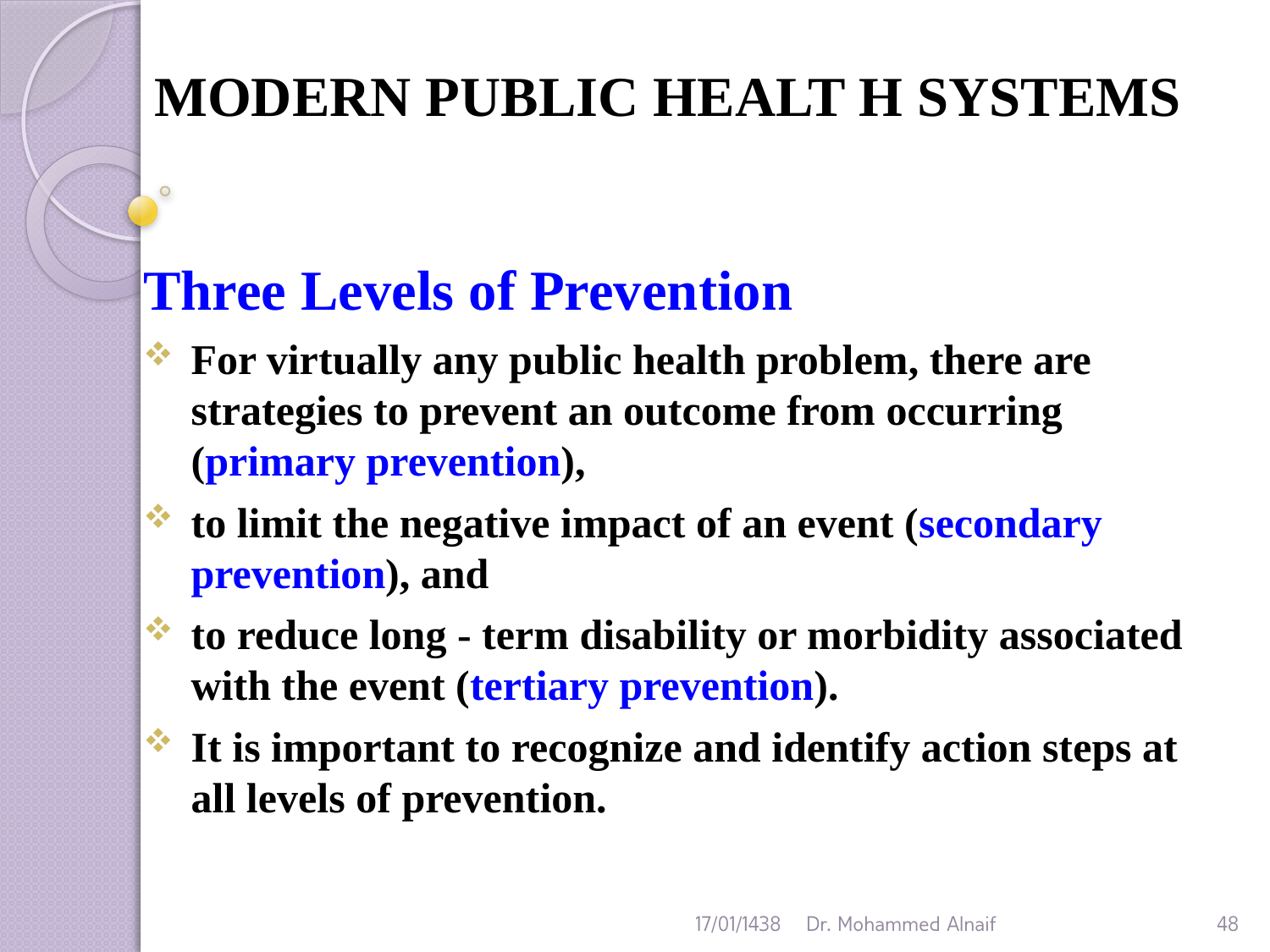

# MODERN PUBLIC HEALT H SYSTEMS
Three Levels of Prevention
For virtually any public health problem, there are strategies to prevent an outcome from occurring (primary prevention),
to limit the negative impact of an event (secondary prevention), and
to reduce long - term disability or morbidity associated with the event (tertiary prevention).
It is important to recognize and identify action steps at all levels of prevention.
17/01/1438
Dr. Mohammed Alnaif
48